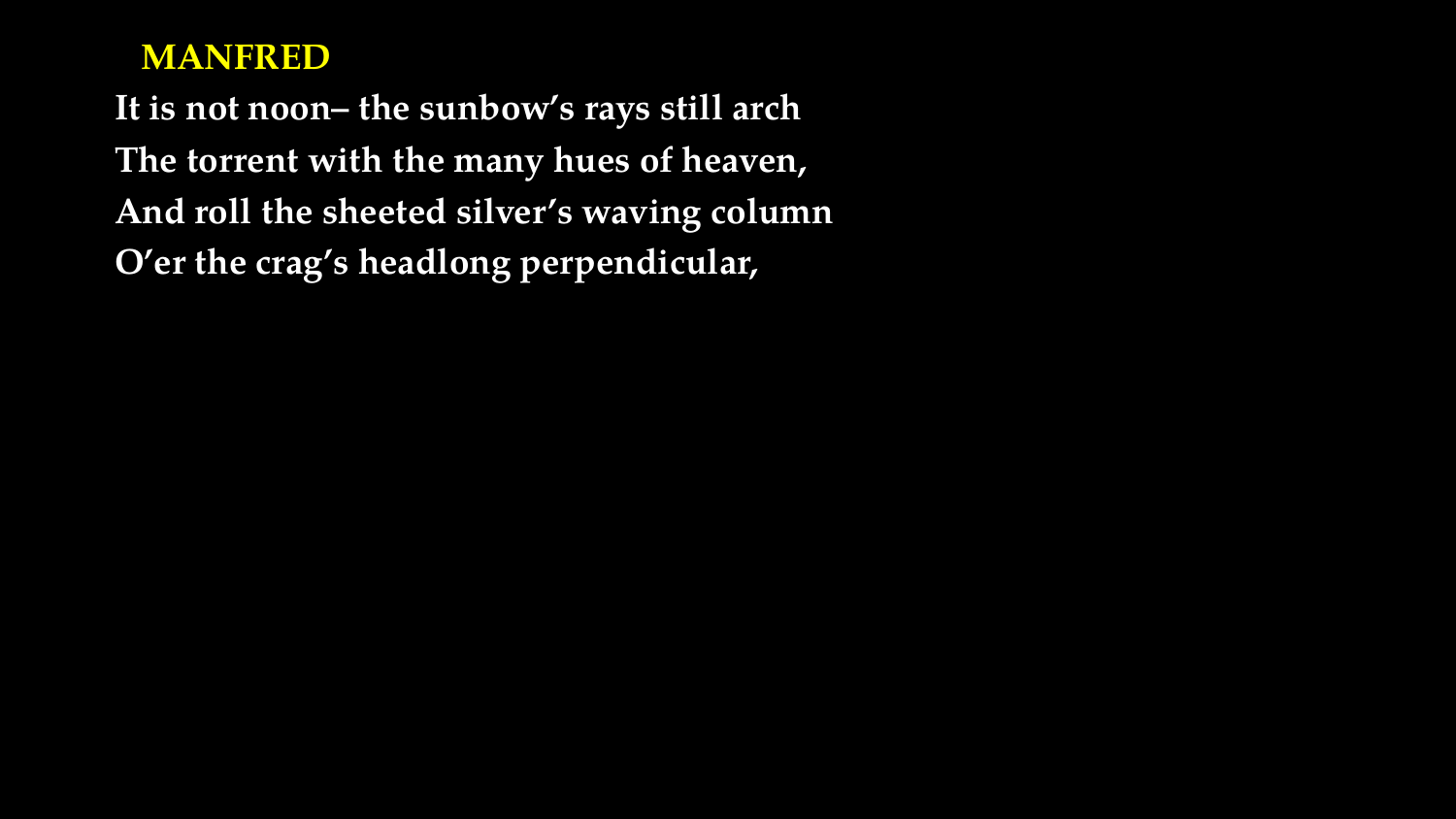

# Manfred It is not noon– the sunbow’s rays still arch The torrent with the many hues of heaven, And roll the sheeted silver’s waving column O’er the crag’s headlong perpendicular,